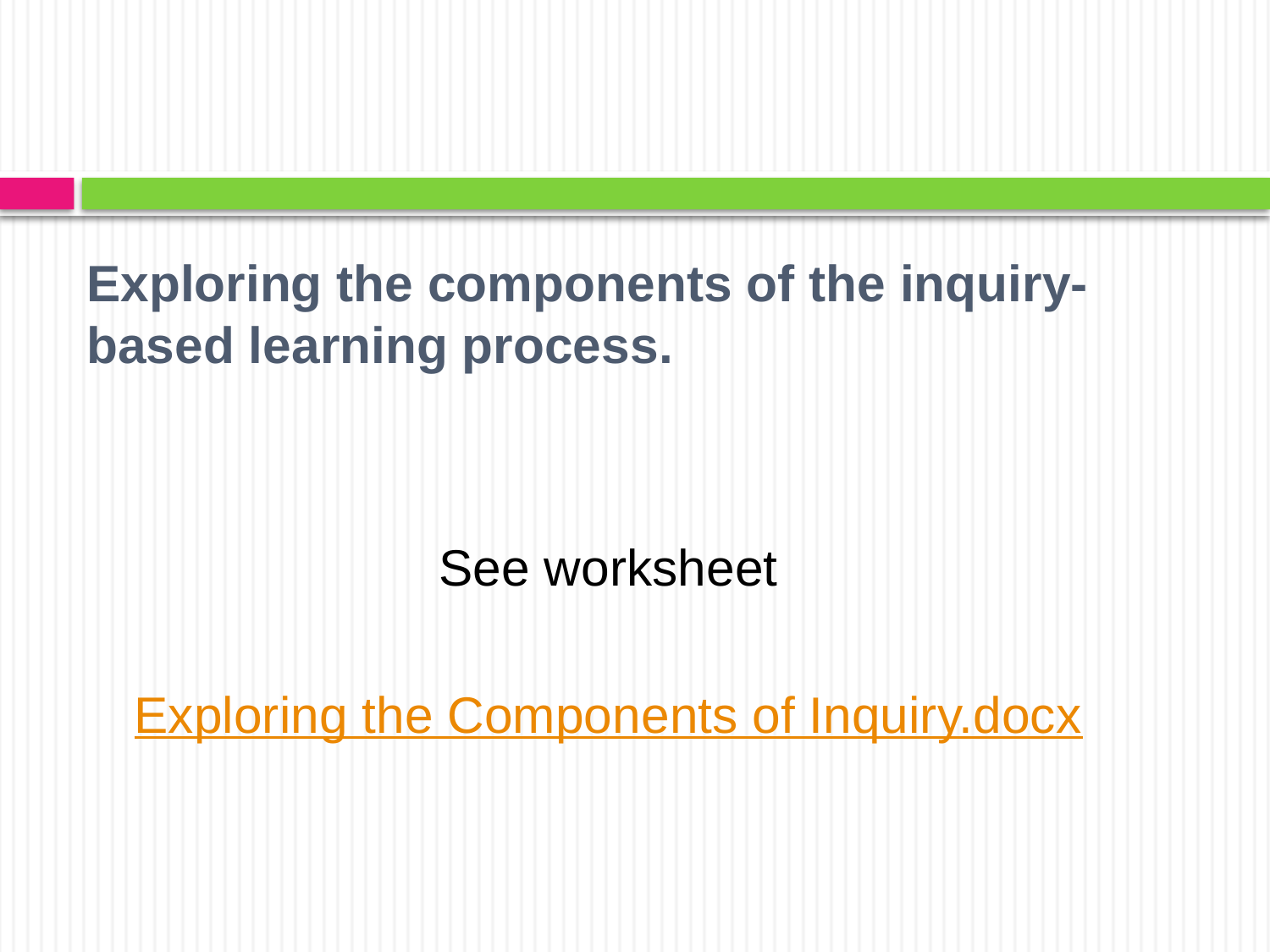

# Exploring the components of the inquiry-based learning process.

See worksheet

Exploring the Components of Inquiry.docx